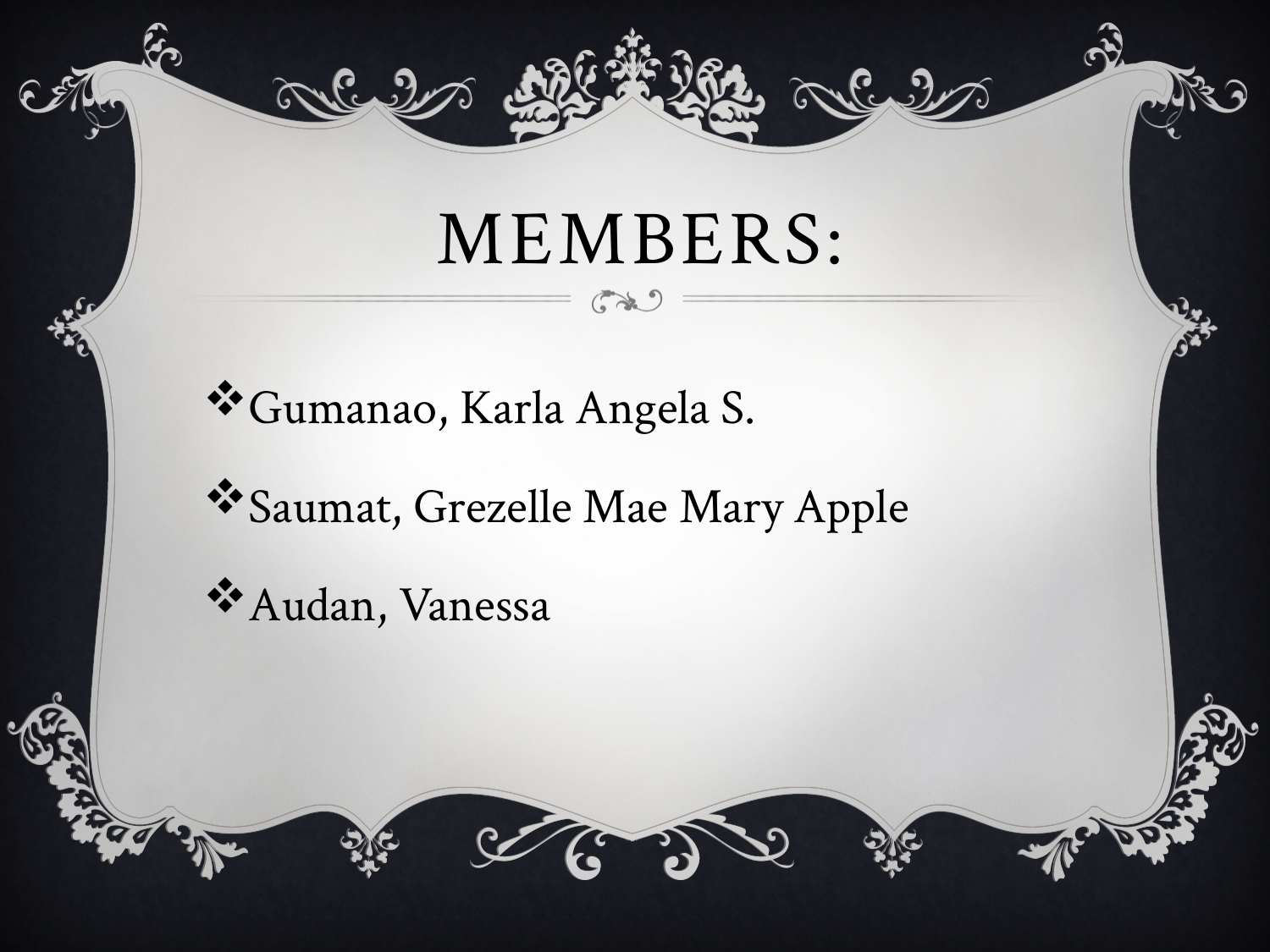

# Members:
Gumanao, Karla Angela S.
Saumat, Grezelle Mae Mary Apple
Audan, Vanessa